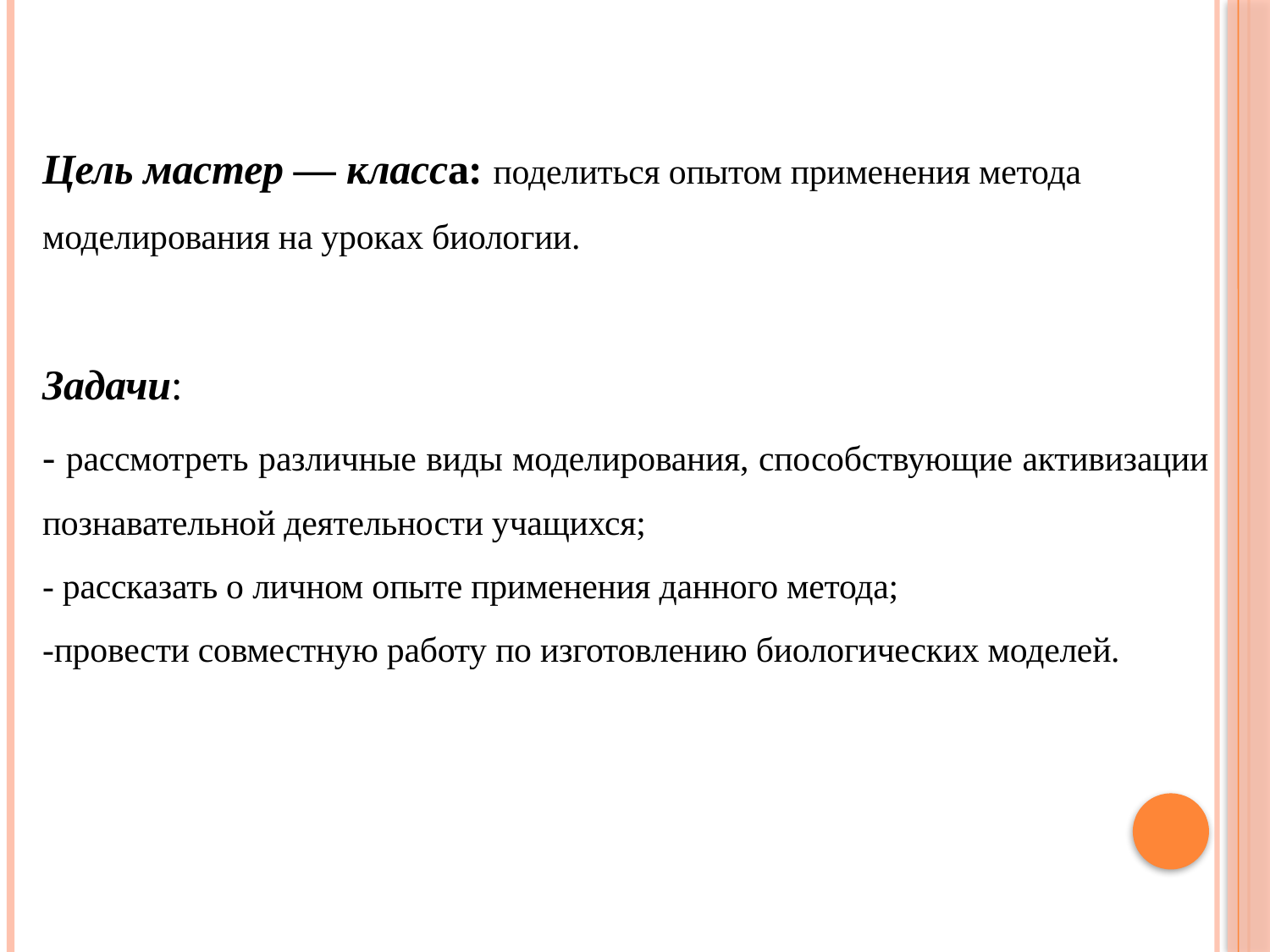

Цель мастер — класса: поделиться опытом применения метода моделирования на уроках биологии.

Задачи:
- рассмотреть различные виды моделирования, способствующие активизации познавательной деятельности учащихся;
- рассказать о личном опыте применения данного метода;
-провести совместную работу по изготовлению биологических моделей.